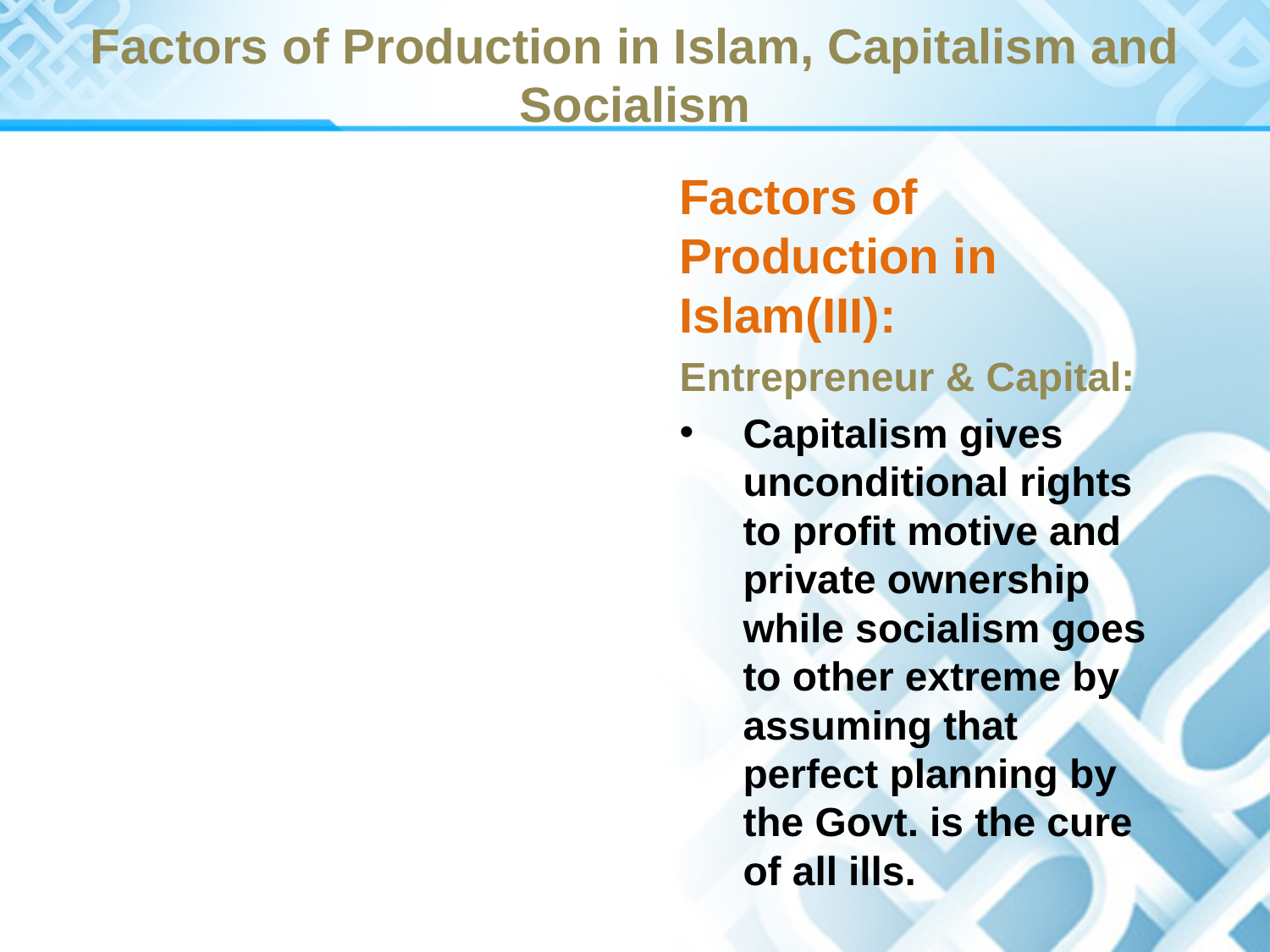

Factors of Production in Islam, Capitalism and Socialism
Factors of Production in Islam(III):
Entrepreneur & Capital:
Capitalism gives unconditional rights to profit motive and private ownership while socialism goes to other extreme by assuming that perfect planning by the Govt. is the cure of all ills.